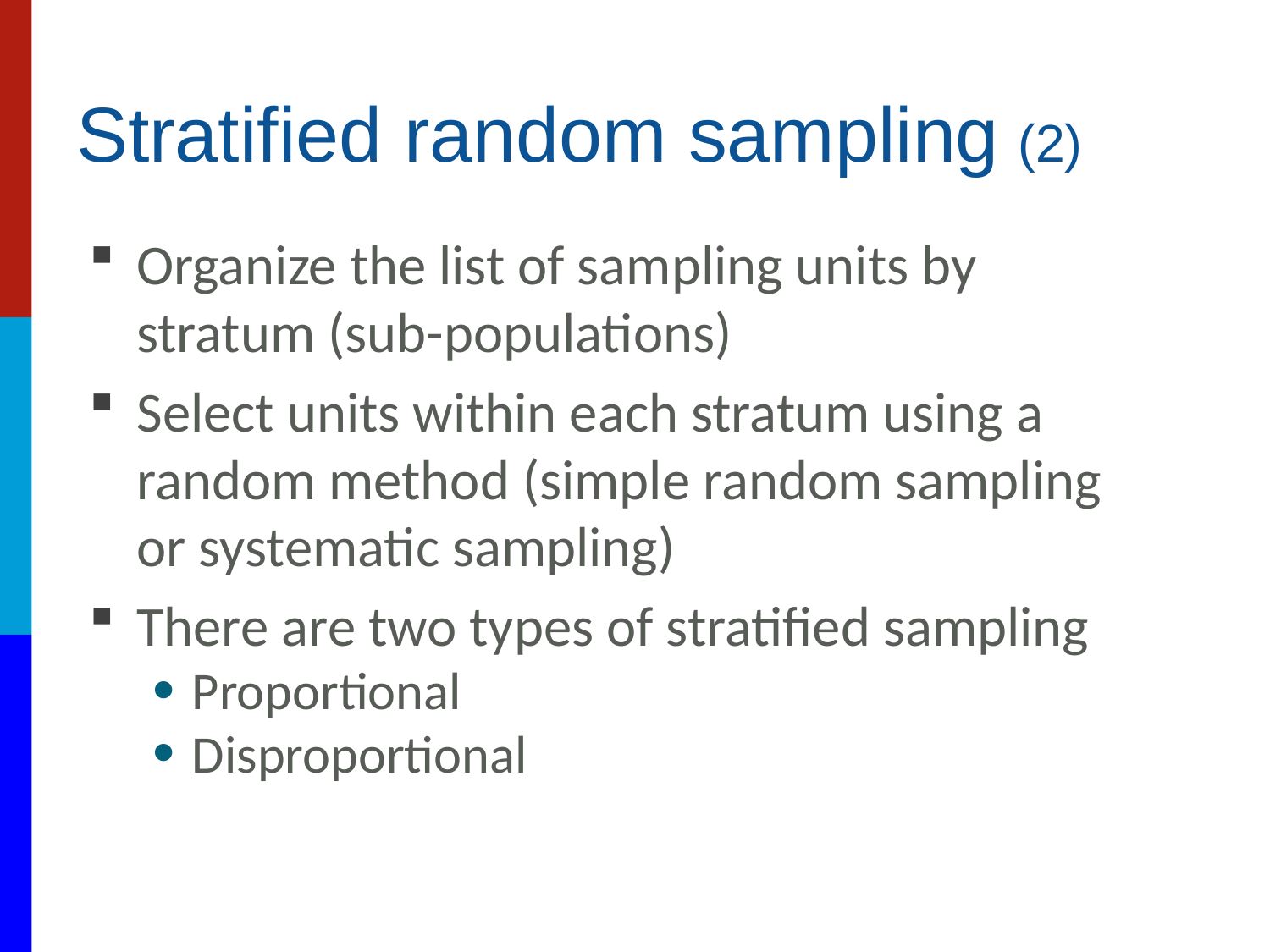

# Stratified random sampling (2)
Organize the list of sampling units by stratum (sub-populations)
Select units within each stratum using a random method (simple random sampling or systematic sampling)
There are two types of stratified sampling
Proportional
Disproportional